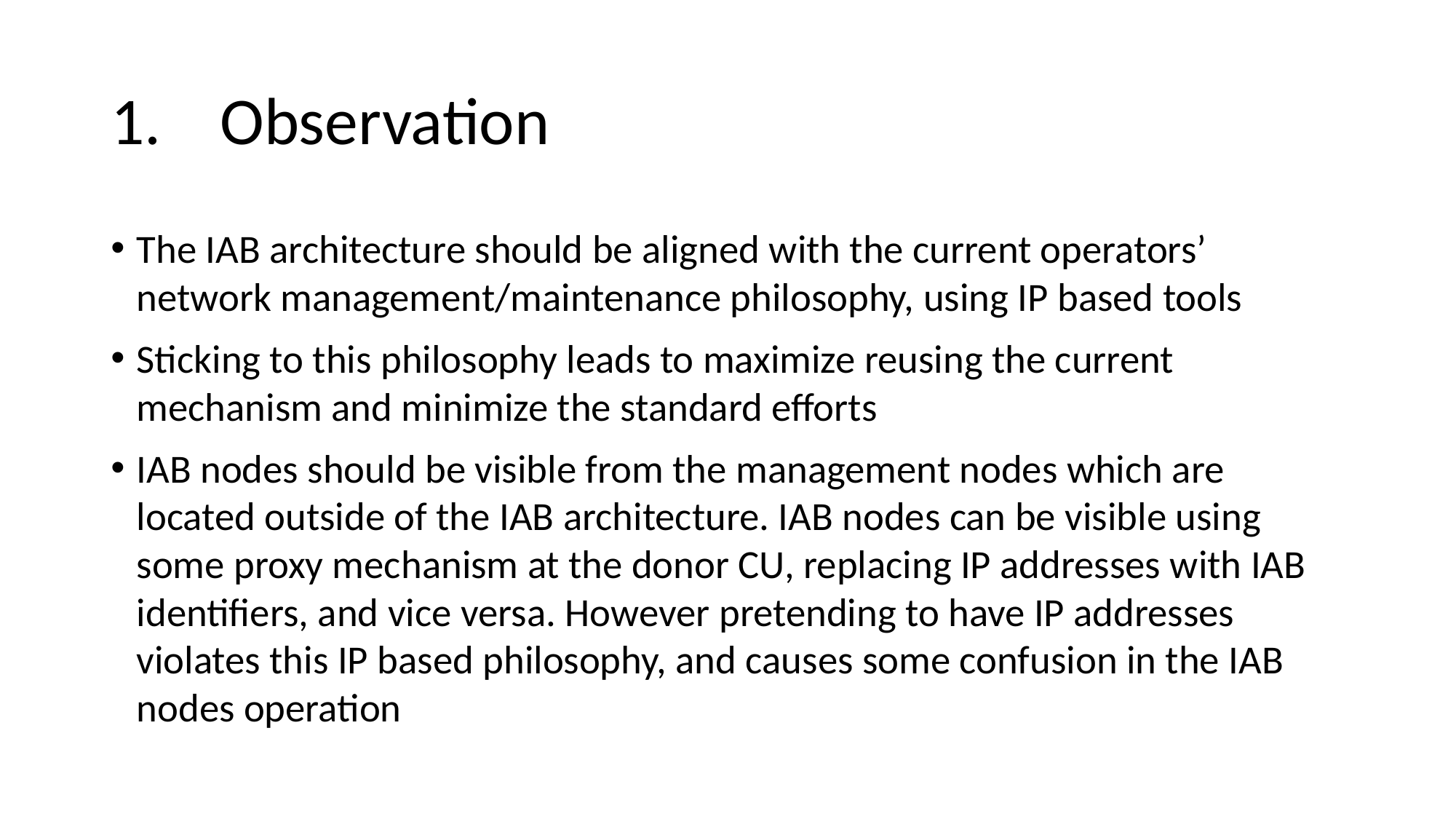

# 1.	Observation
The IAB architecture should be aligned with the current operators’ network management/maintenance philosophy, using IP based tools
Sticking to this philosophy leads to maximize reusing the current mechanism and minimize the standard efforts
IAB nodes should be visible from the management nodes which are located outside of the IAB architecture. IAB nodes can be visible using some proxy mechanism at the donor CU, replacing IP addresses with IAB identifiers, and vice versa. However pretending to have IP addresses violates this IP based philosophy, and causes some confusion in the IAB nodes operation